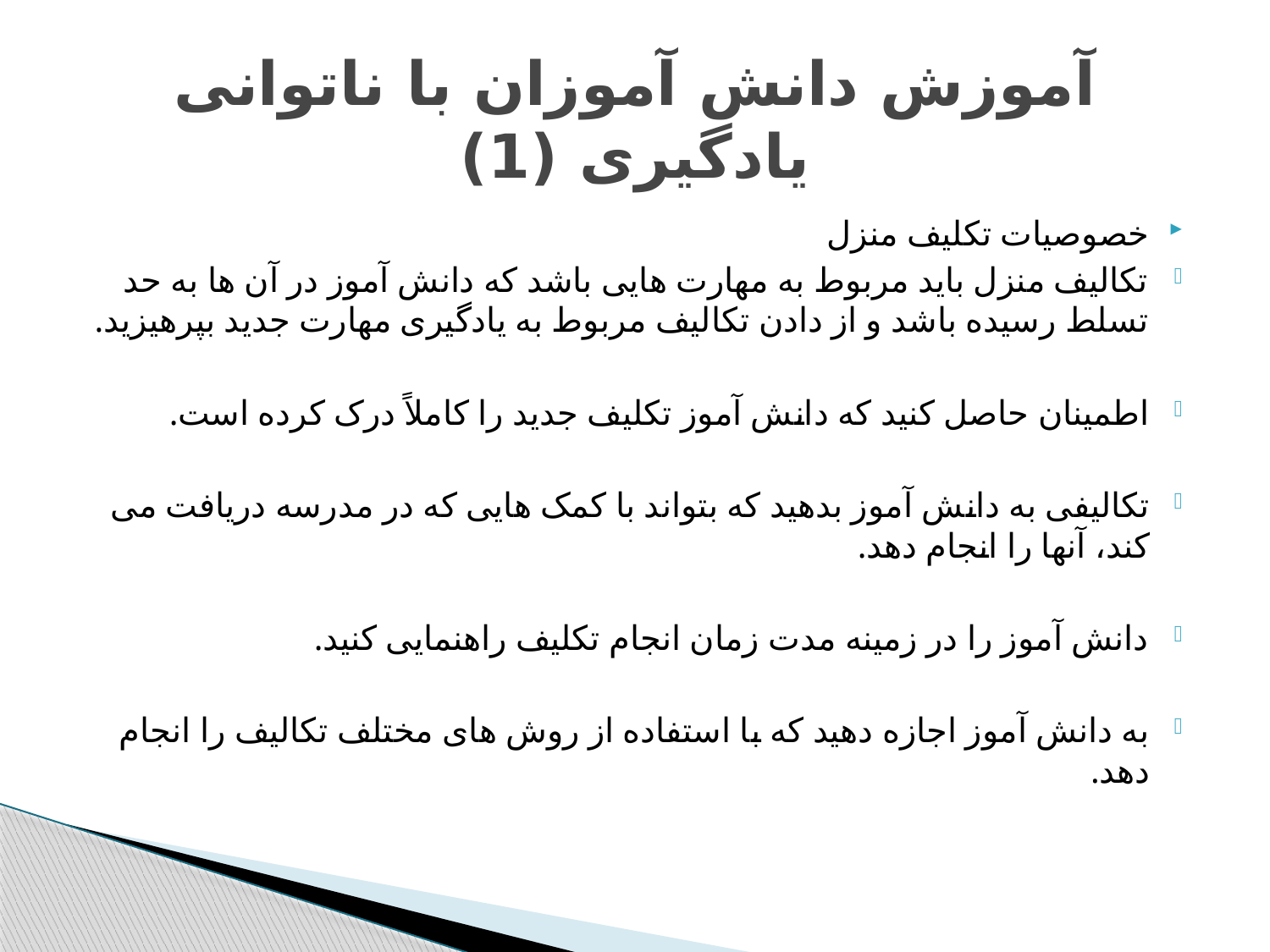

# آموزش دانش آموزان با ناتوانی یادگیری (1)
خصوصیات تکلیف منزل
تکالیف منزل باید مربوط به مهارت هایی باشد که دانش آموز در آن ها به حد تسلط رسیده باشد و از دادن تکالیف مربوط به یادگیری مهارت جدید بپرهیزید.

اطمینان حاصل کنید که دانش آموز تکلیف جدید را کاملاً درک کرده است.

تکالیفی به دانش آموز بدهید که بتواند با کمک هایی که در مدرسه دریافت می کند، آنها را انجام دهد.

دانش آموز را در زمینه مدت زمان انجام تکلیف راهنمایی کنید.

به دانش آموز اجازه دهید که با استفاده از روش های مختلف تکالیف را انجام دهد.